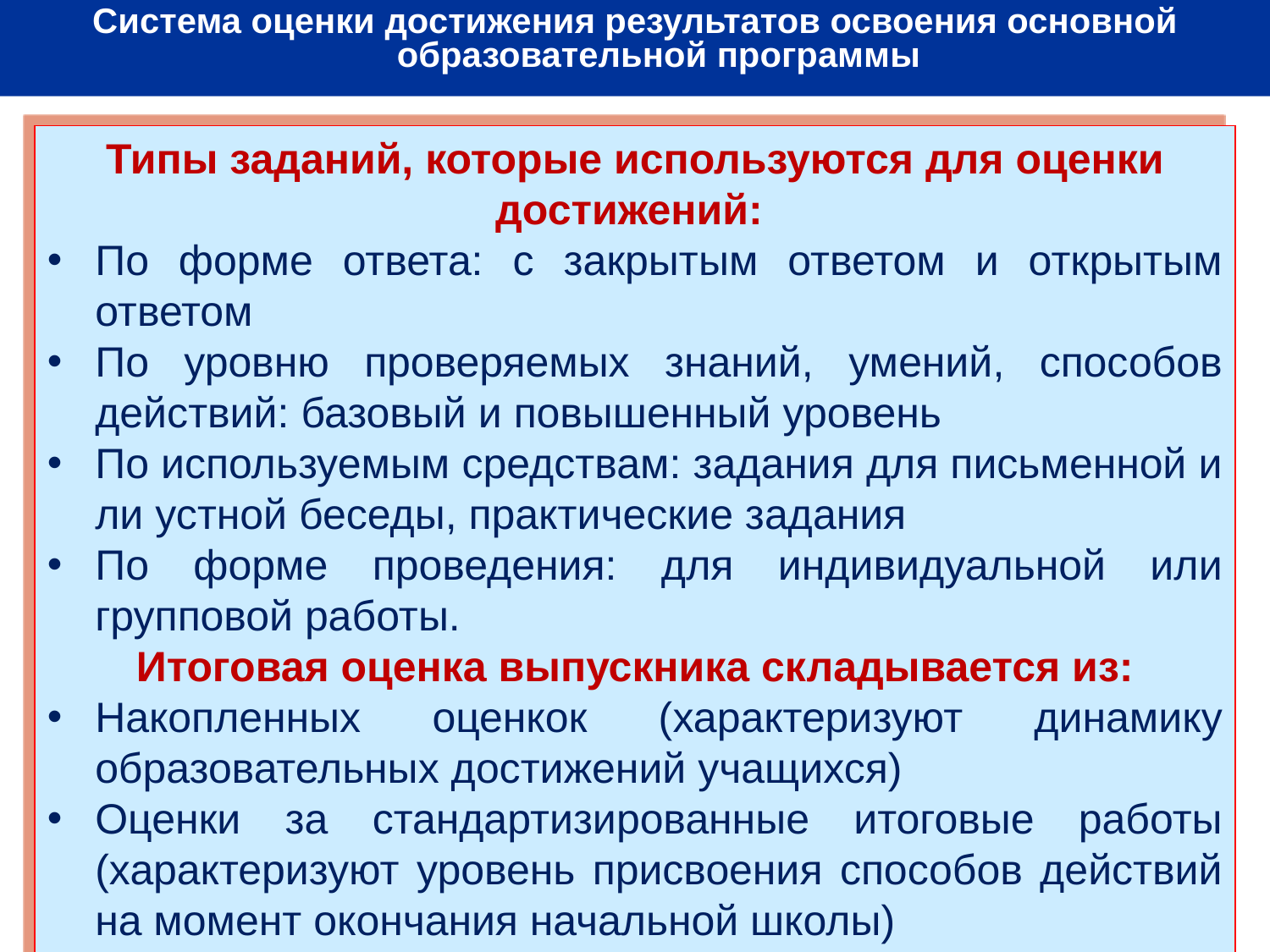

Система оценки достижения результатов освоения основной образовательной программы
Типы заданий, которые используются для оценки достижений:
По форме ответа: с закрытым ответом и открытым ответом
По уровню проверяемых знаний, умений, способов действий: базовый и повышенный уровень
По используемым средствам: задания для письменной и ли устной беседы, практические задания
По форме проведения: для индивидуальной или групповой работы.
Итоговая оценка выпускника складывается из:
Накопленных оценкок (характеризуют динамику образовательных достижений учащихся)
Оценки за стандартизированные итоговые работы (характеризуют уровень присвоения способов действий на момент окончания начальной школы)

24